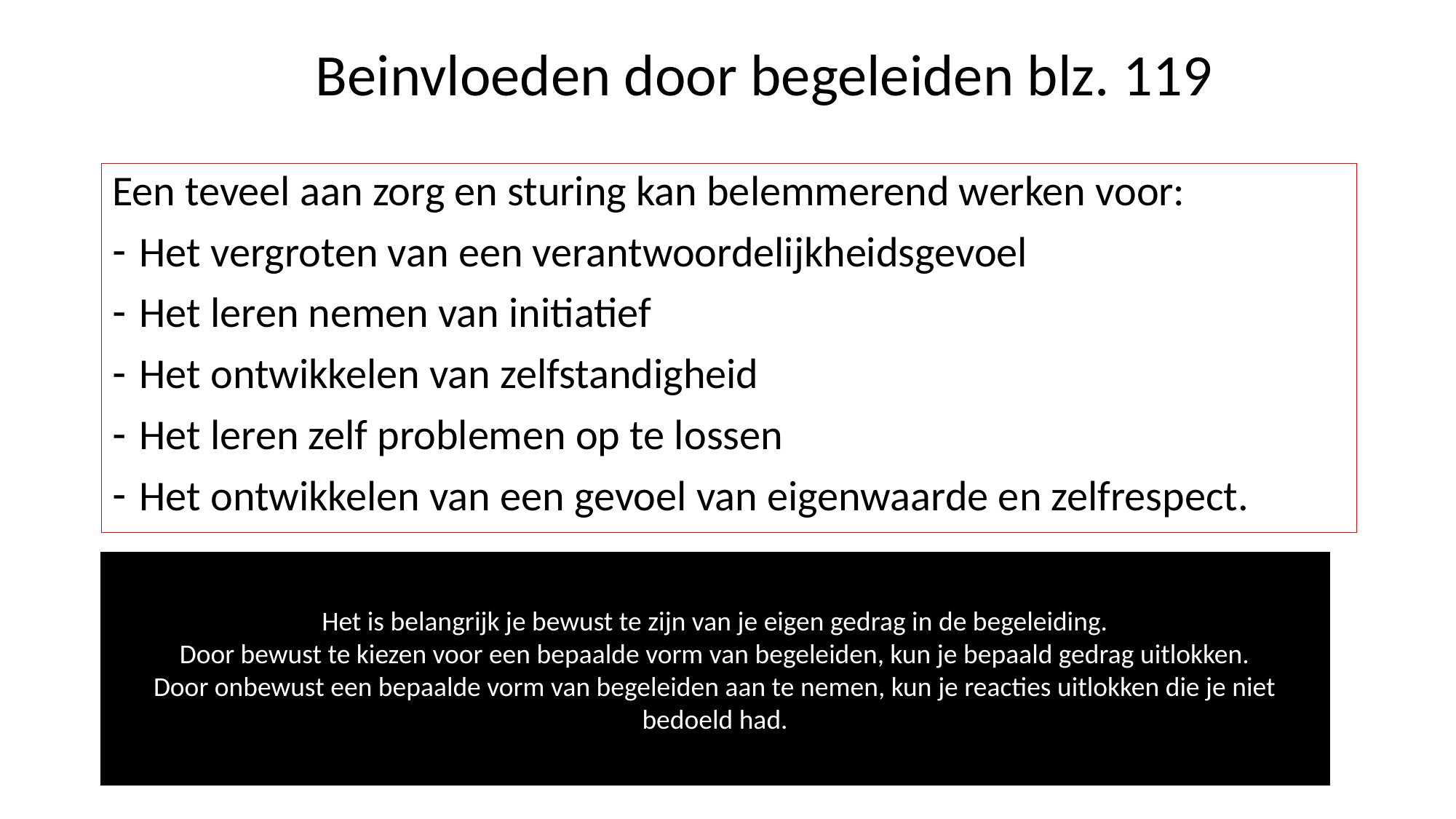

# Beinvloeden door begeleiden blz. 119
Een teveel aan zorg en sturing kan belemmerend werken voor:
Het vergroten van een verantwoordelijkheidsgevoel
Het leren nemen van initiatief
Het ontwikkelen van zelfstandigheid
Het leren zelf problemen op te lossen
Het ontwikkelen van een gevoel van eigenwaarde en zelfrespect.
Het is belangrijk je bewust te zijn van je eigen gedrag in de begeleiding.
Door bewust te kiezen voor een bepaalde vorm van begeleiden, kun je bepaald gedrag uitlokken.
Door onbewust een bepaalde vorm van begeleiden aan te nemen, kun je reacties uitlokken die je niet bedoeld had.